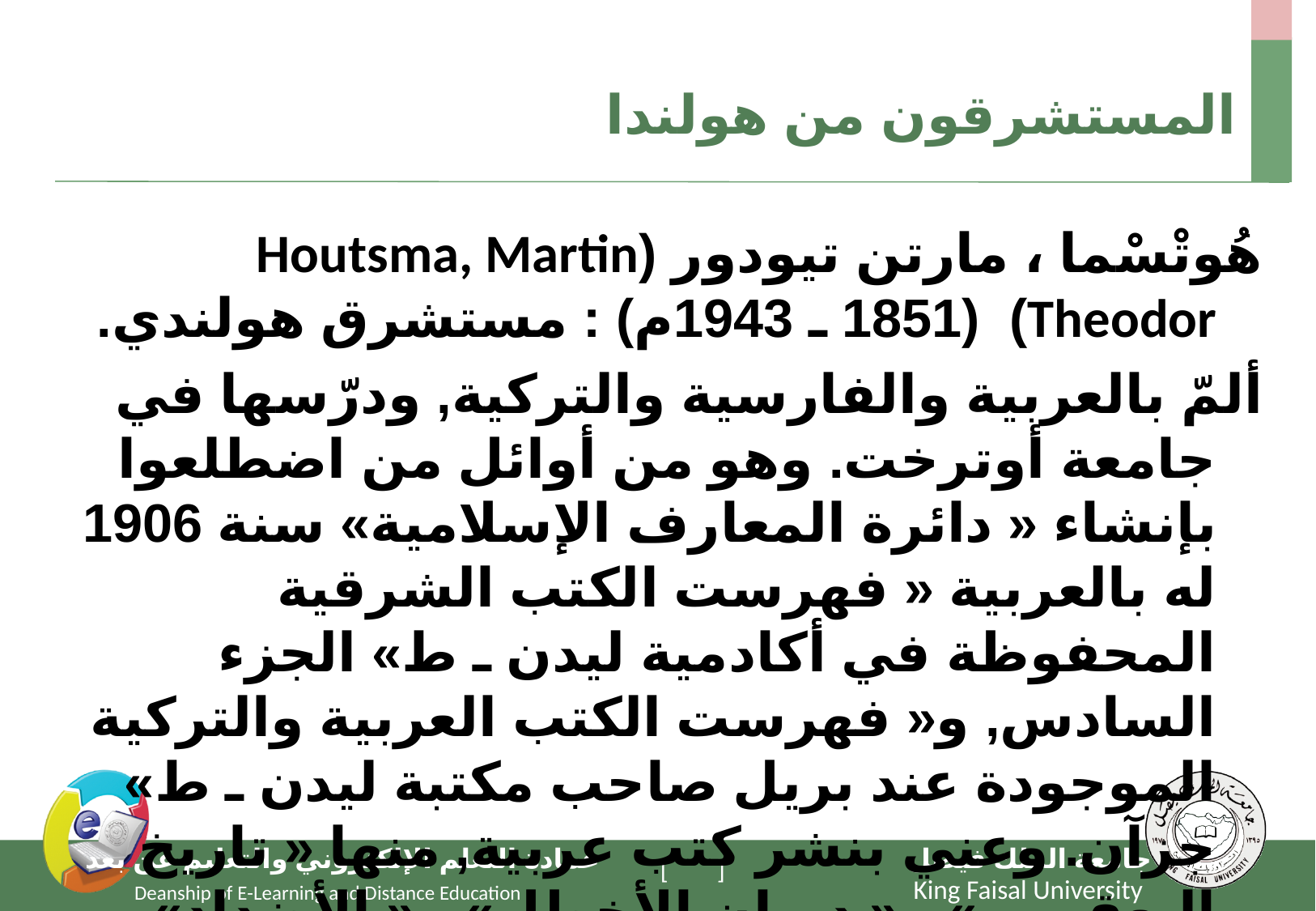

# المستشرقون من هولندا
هُوتْسْما ، مارتن تيودور (Houtsma, Martin Theodor)  (1851 ـ 1943م) : مستشرق هولندي.
ألمّ بالعربية والفارسية والتركية, ودرّسها في جامعة أوترخت. وهو من أوائل من اضطلعوا بإنشاء « دائرة المعارف الإسلامية» سنة 1906 له بالعربية « فهرست الكتب الشرقية المحفوظة في أكادمية ليدن ـ ط» الجزء السادس, و« فهرست الكتب العربية والتركية الموجودة عند بريل صاحب مكتبة ليدن ـ ط» جزآن. وعني بنشر كتب عربية, منها « تاريخ اليعقوبي» و« ديوان الأخطل» و« الأضداد» لابن الأنباري, و« زبدة النصرة ونخبة العصرة» للبنداري, اختصر به كتاب العماد الأصفهاني.